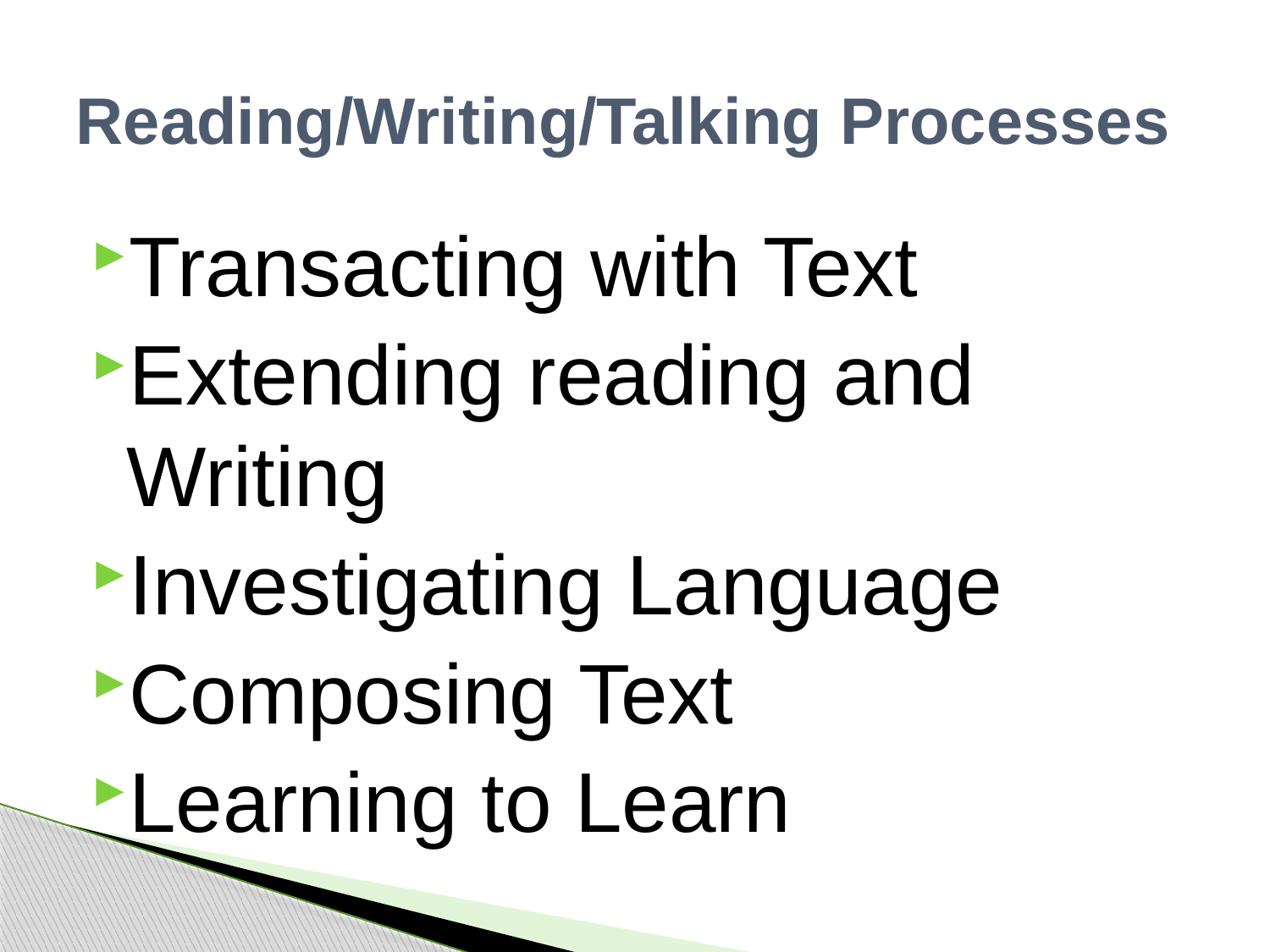

# Reading/Writing/Talking Processes
Transacting with Text
Extending reading and Writing
Investigating Language
Composing Text
Learning to Learn